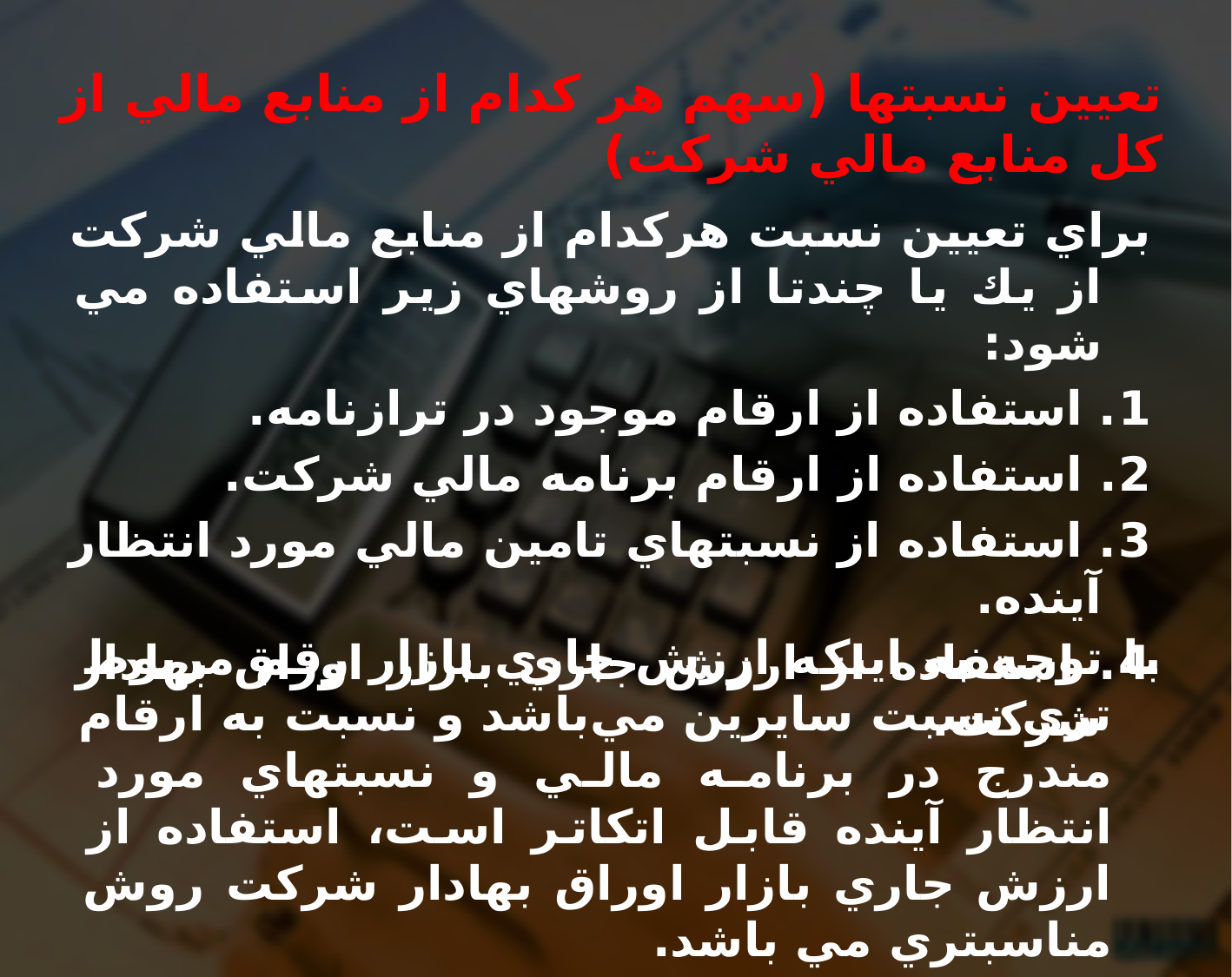

# تعيين نسبتها (سهم هر كدام از منابع مالي از كل منابع مالي شركت)
براي تعيين نسبت هركدام از منابع مالي شركت از يك يا چندتا از روشهاي زير استفاده مي شود:
1. استفاده از ارقام موجود در ترازنامه.
2. استفاده از ارقام برنامه مالي شركت.
3. استفاده از نسبتهاي تامين مالي مورد انتظار آينده.
4. استفاده از ارزش جاري بازار اوراق بهادار شركت.
با توجه به اينكه ارزش جاري بازار رقم مربوط تري نسبت سايرين مي‌باشد و نسبت به ارقام مندرج در برنامه مالي و نسبتهاي مورد انتظار آينده قابل اتكاتر است، استفاده از ارزش جاري بازار اوراق بهادار شركت روش مناسبتري مي باشد.